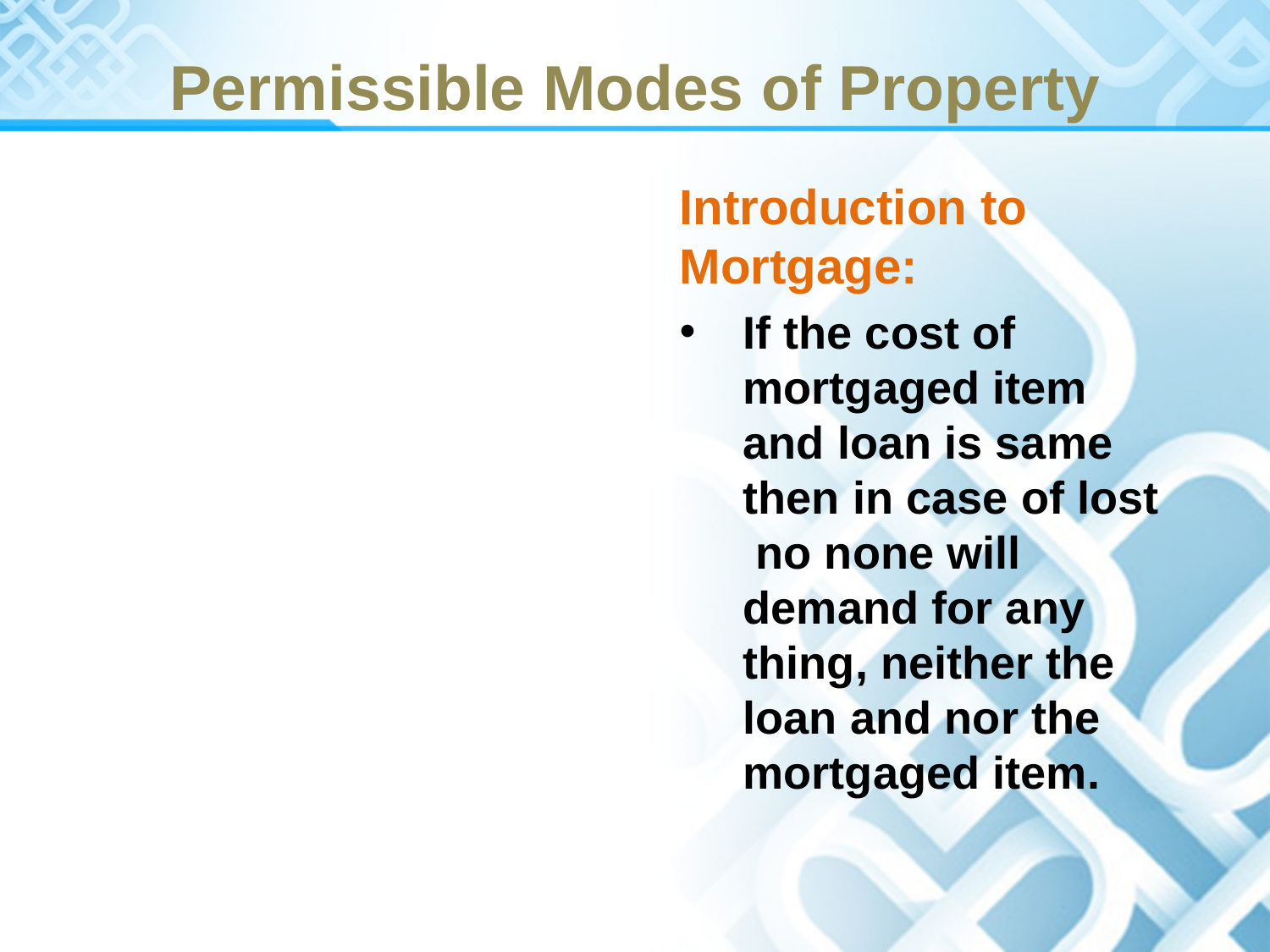

Permissible Modes of Property
Introduction to Mortgage:
If the cost of mortgaged item and loan is same then in case of lost  no none will demand for any thing, neither the loan and nor the mortgaged item.